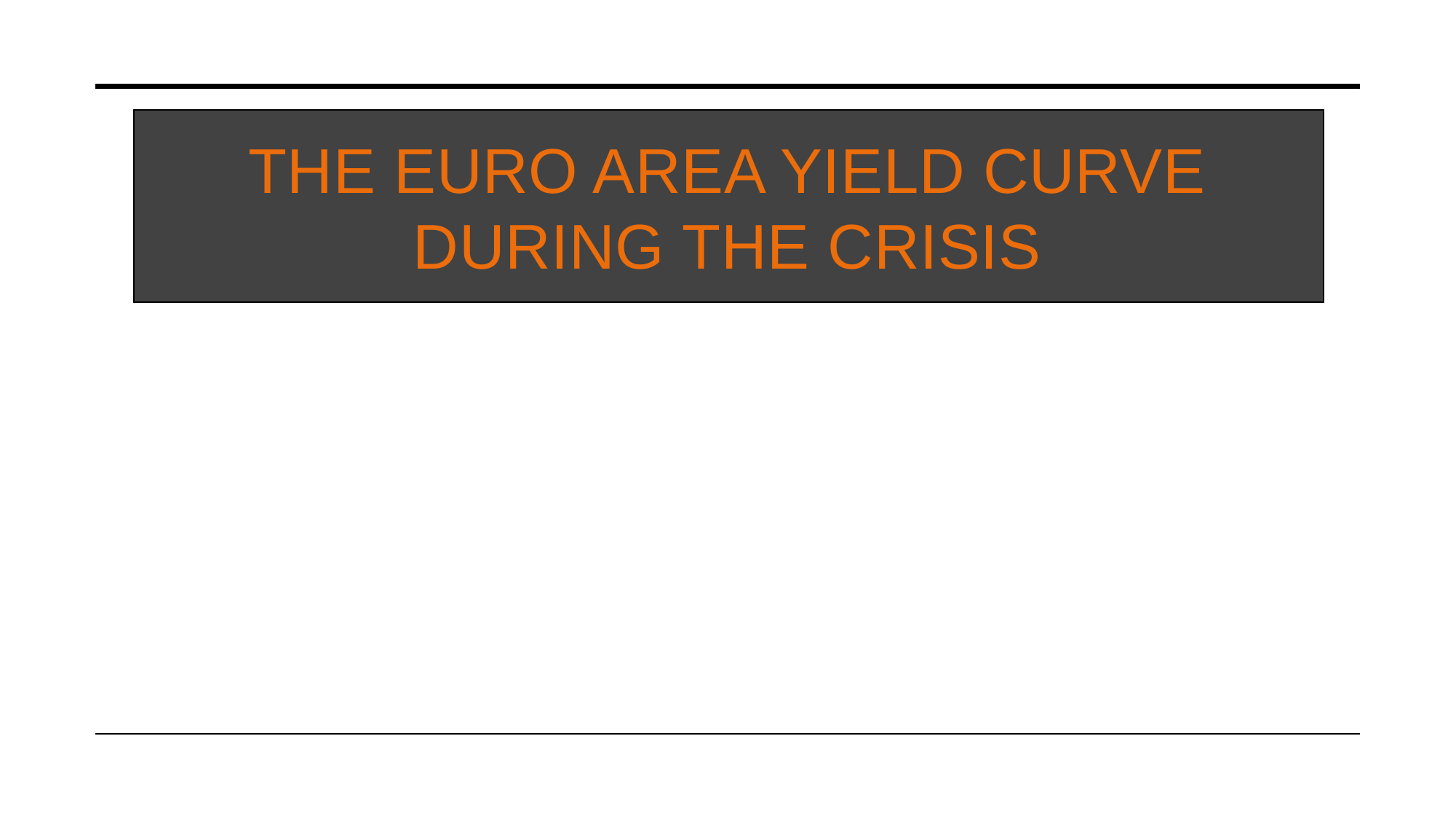

# THE EURO AREA YIELD CURVE DURING THE CRISIS